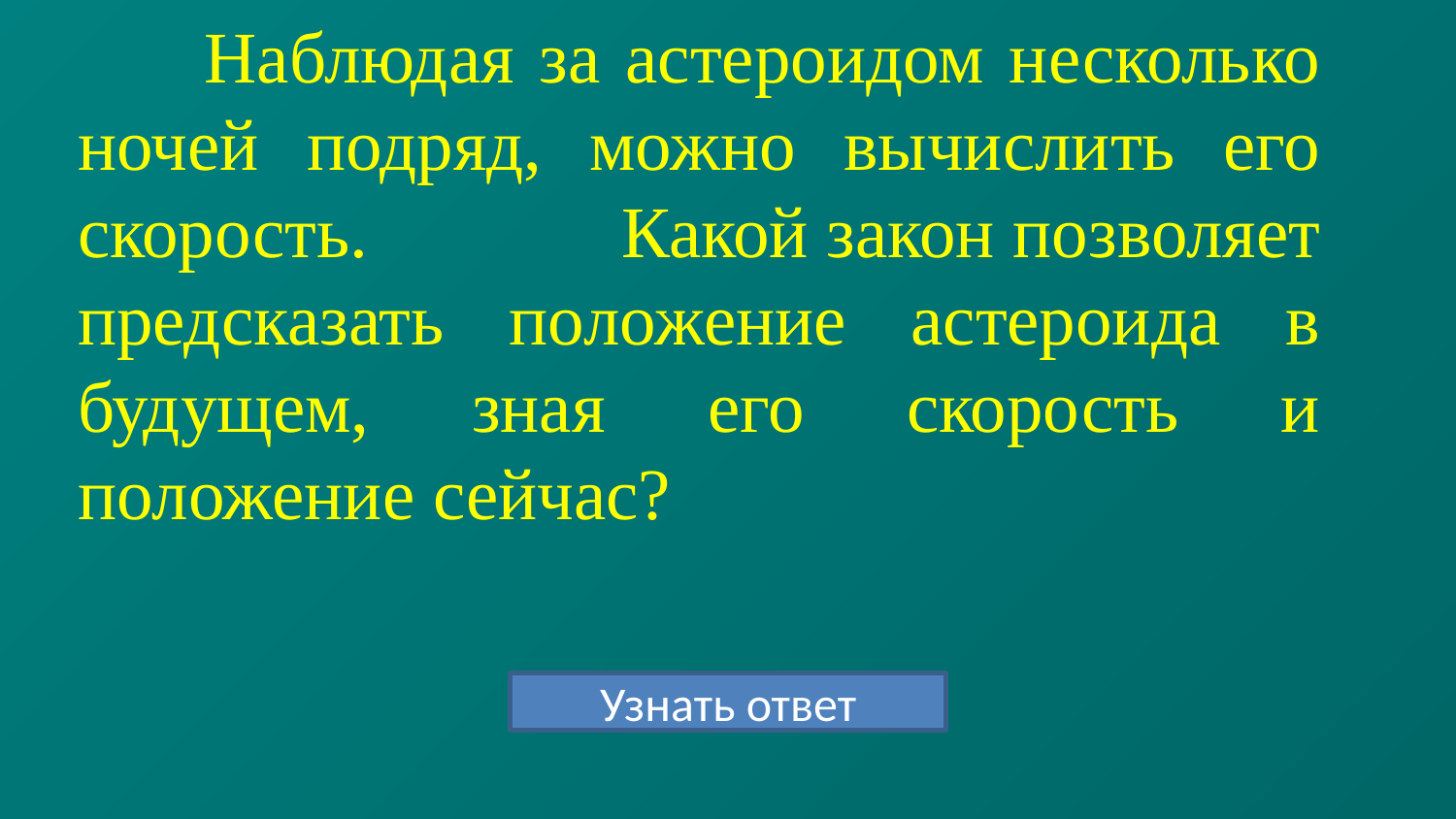

# Наблюдая за астероидом несколько ночей подряд, можно вычислить его скорость. Какой закон позволяет предсказать положение астероида в будущем, зная его скорость и положение сейчас?